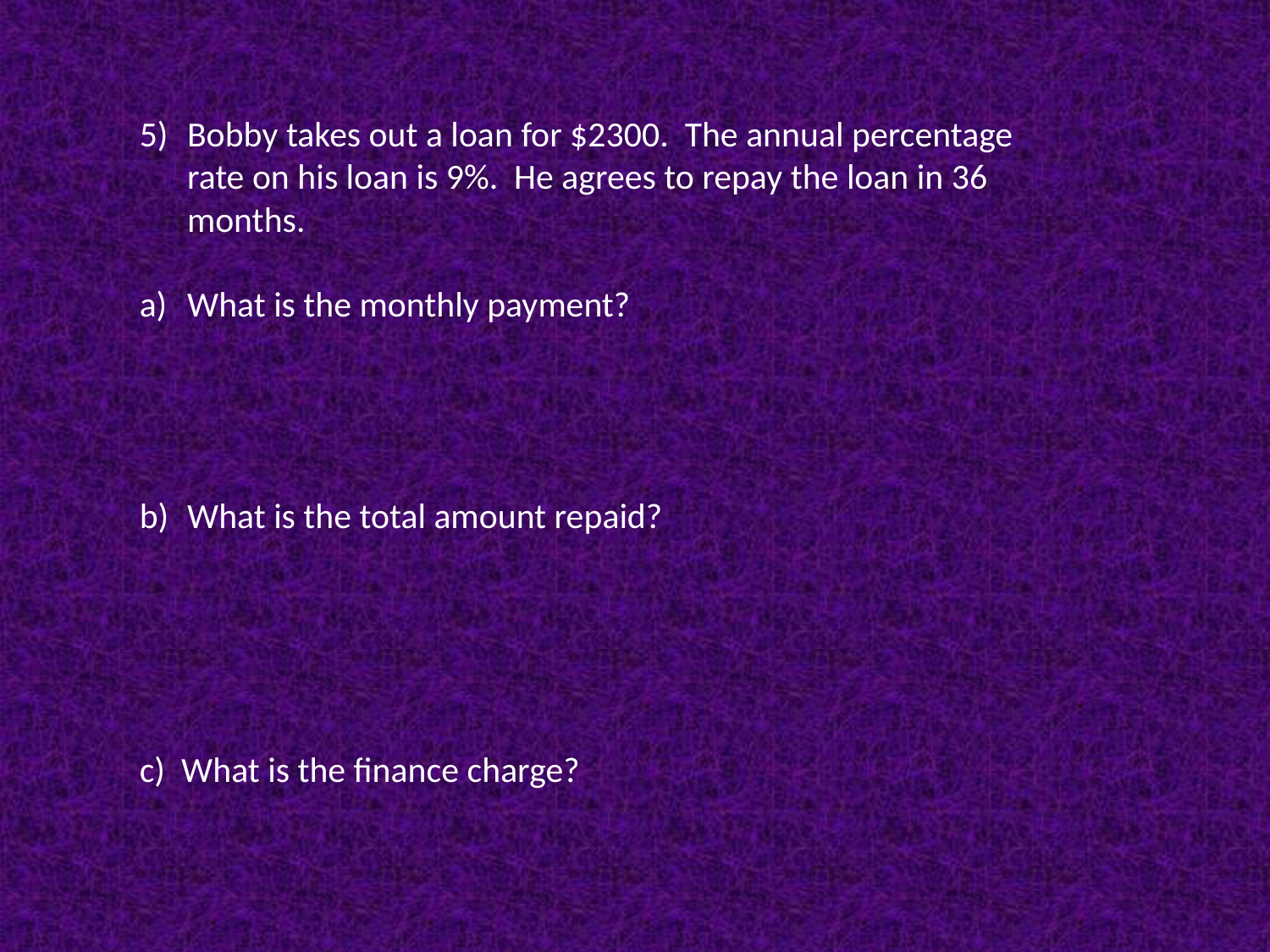

Bobby takes out a loan for $2300.  The annual percentage rate on his loan is 9%.  He agrees to repay the loan in 36 months.

What is the monthly payment?

What is the total amount repaid?

c)  What is the finance charge?